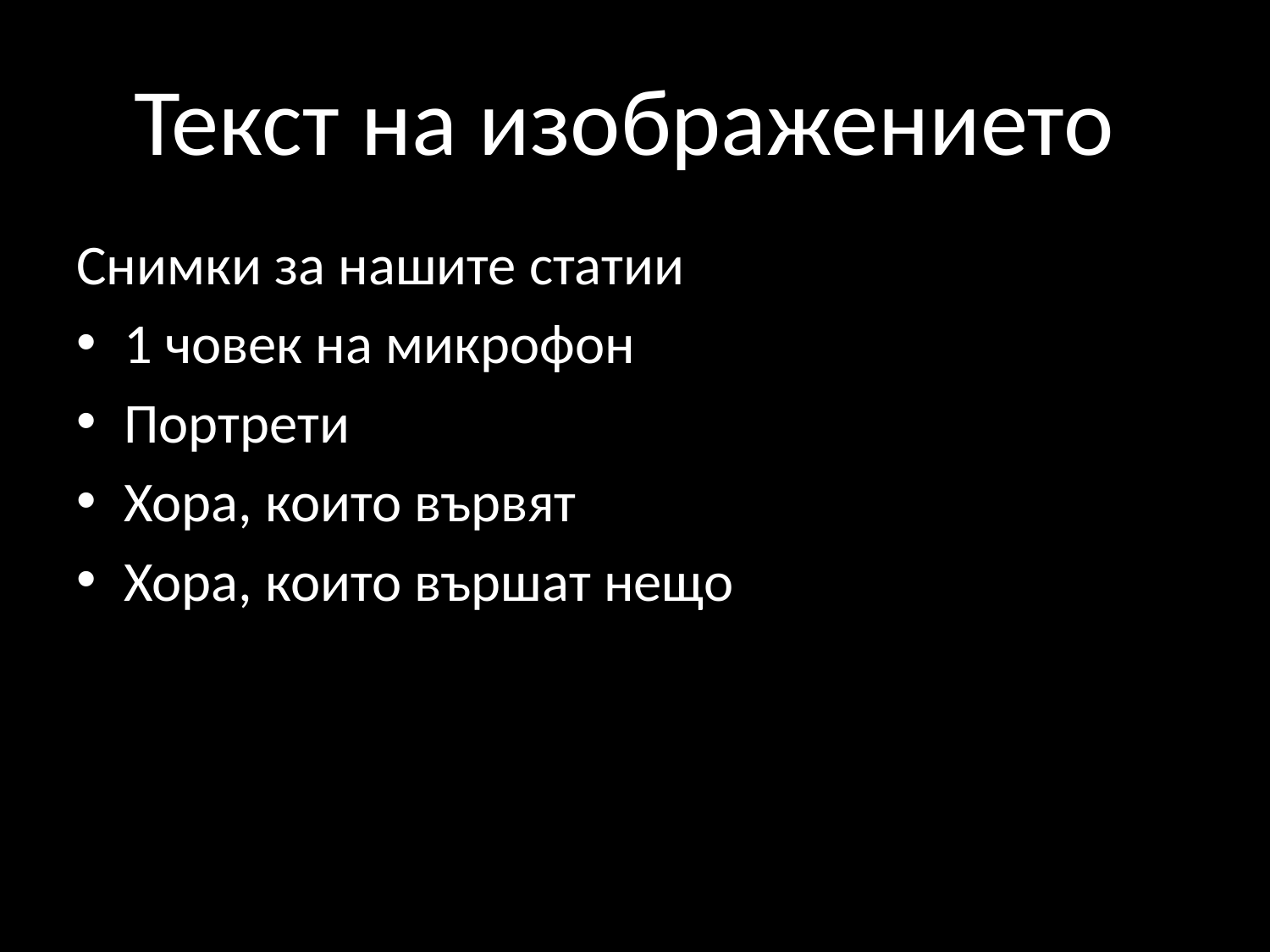

# Текст на изображението
Снимки за нашите статии
1 човек на микрофон
Портрети
Хора, които вървят
Хора, които вършат нещо